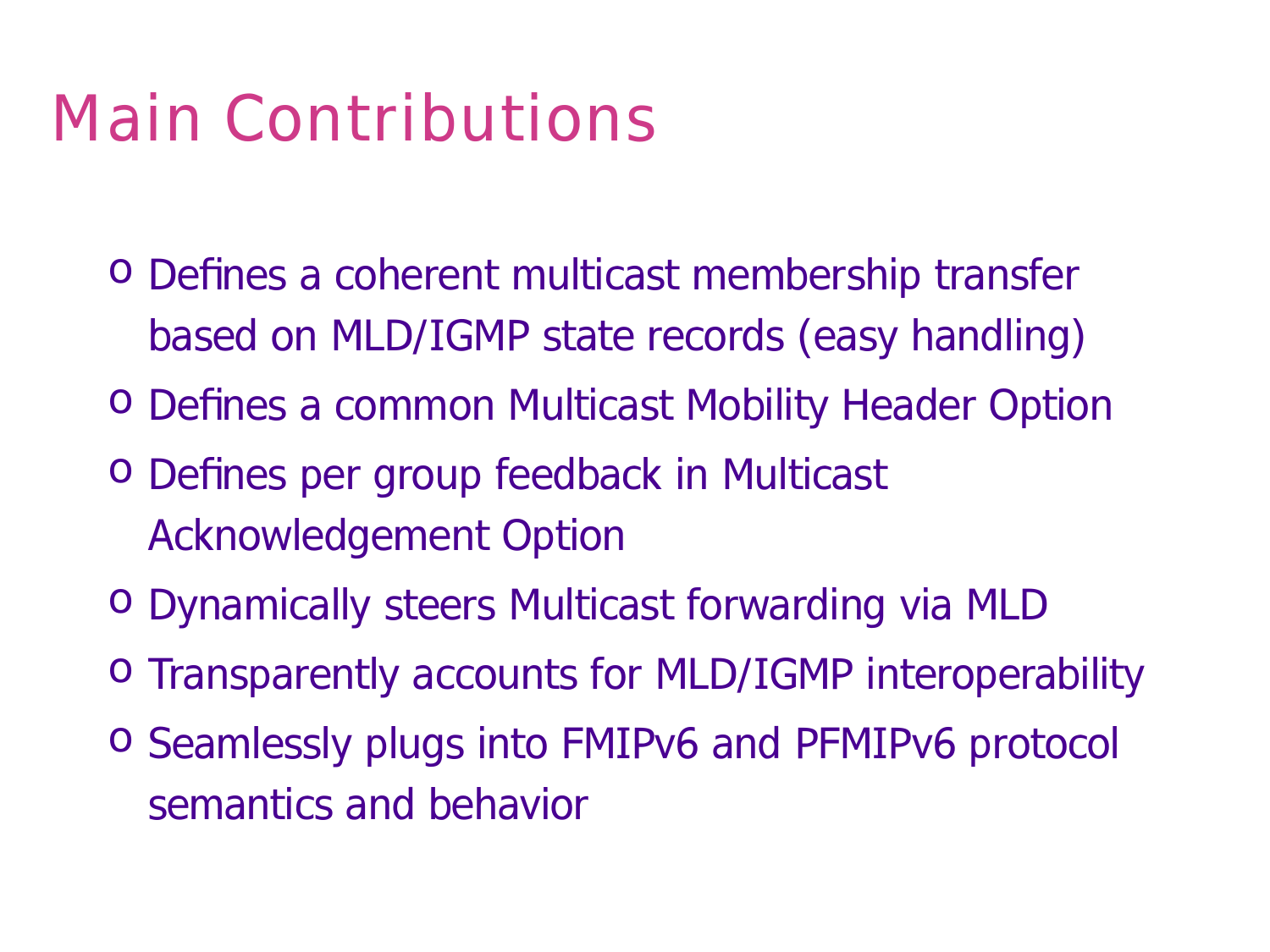

# Main Contributions
Defines a coherent multicast membership transfer based on MLD/IGMP state records (easy handling)
Defines a common Multicast Mobility Header Option
Defines per group feedback in Multicast Acknowledgement Option
Dynamically steers Multicast forwarding via MLD
Transparently accounts for MLD/IGMP interoperability
Seamlessly plugs into FMIPv6 and PFMIPv6 protocol semantics and behavior